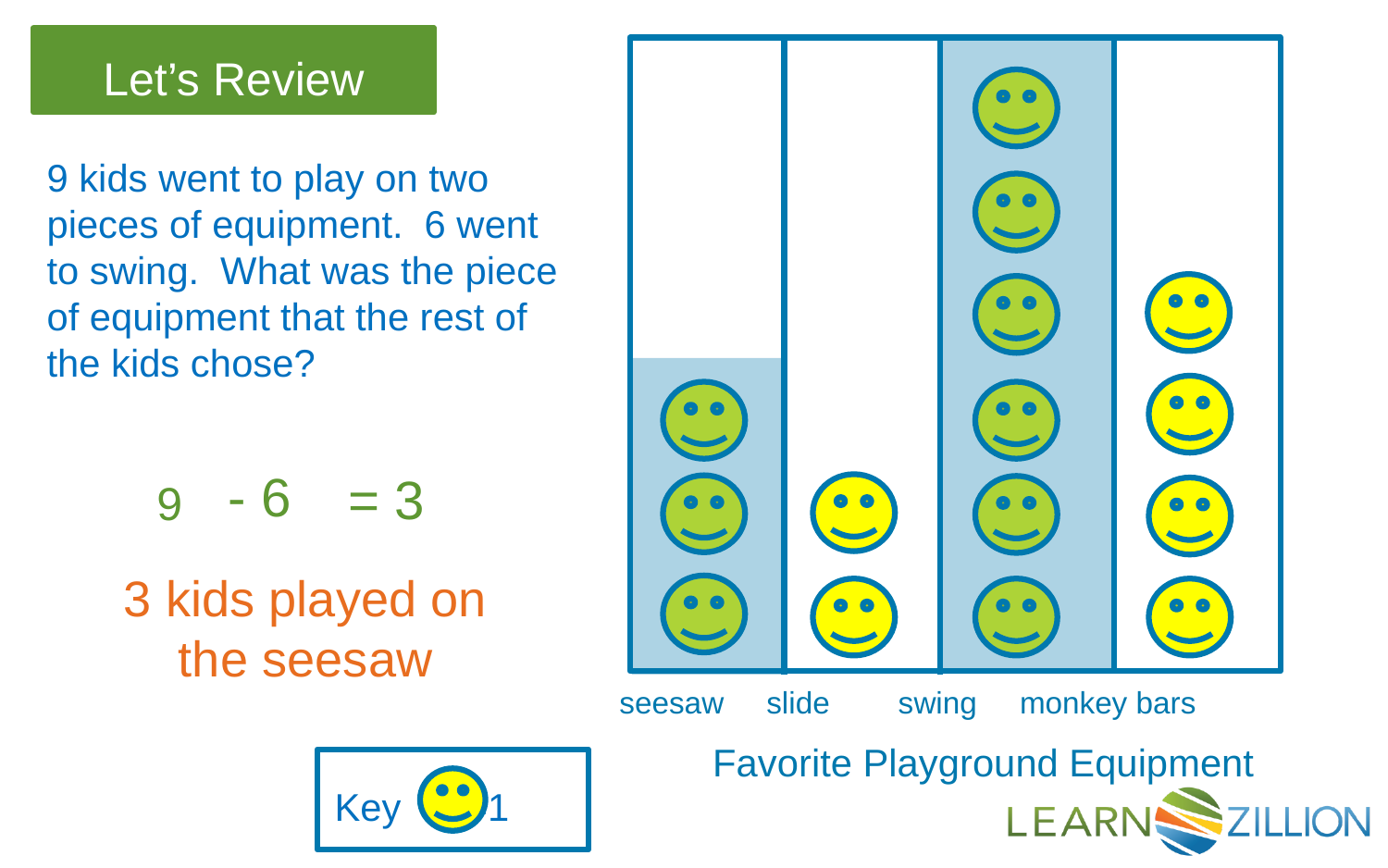

9 kids went to play on two pieces of equipment.  6 went to swing.  What was the piece of equipment that the rest of the kids chose?

  - 6
= 3
9

3 kids played on the seesaw

seesaw     slide        swing     monkey bars
Favorite Playground Equipment

Key      =1